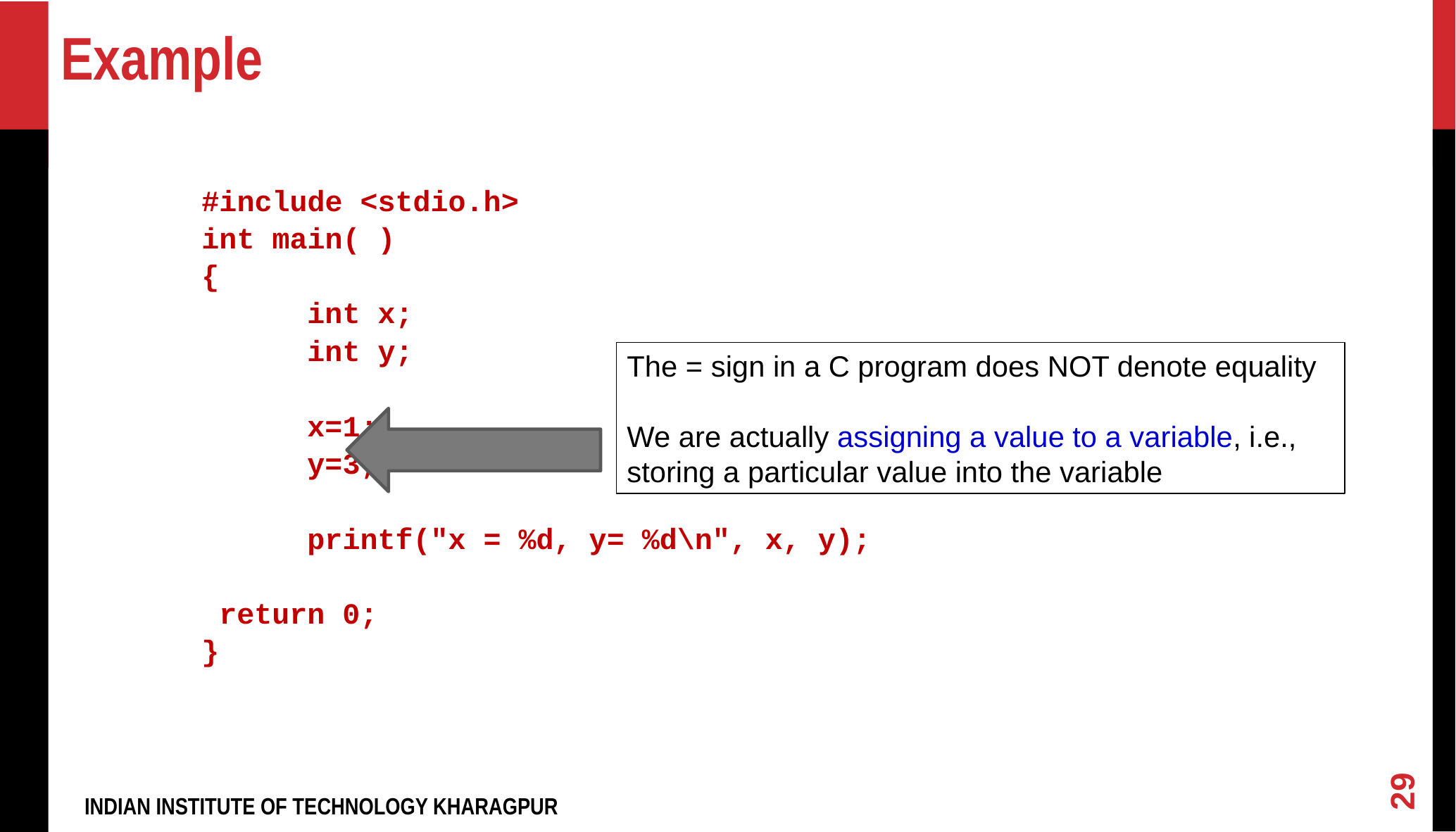

Example
#include <stdio.h>
int main( )
{
	int x;
	int y;

	x=1;
	y=3;

	printf("x = %d, y= %d\n", x, y);

 return 0;
}
The = sign in a C program does NOT denote equality

We are actually assigning a value to a variable, i.e., storing a particular value into the variable

29
INDIAN INSTITUTE OF TECHNOLOGY KHARAGPUR